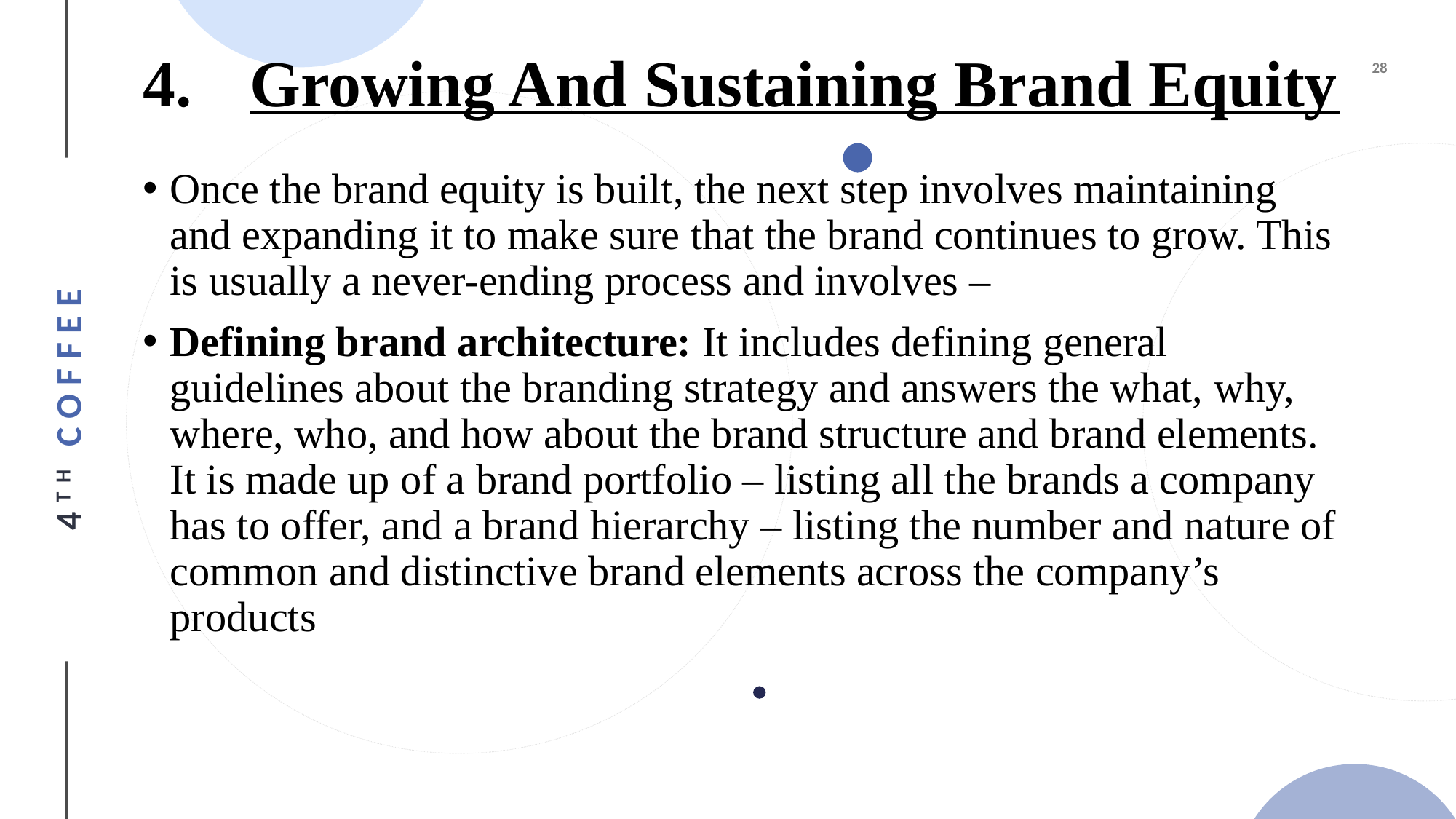

# 4.	Growing And Sustaining Brand Equity
Once the brand equity is built, the next step involves maintaining and expanding it to make sure that the brand continues to grow. This is usually a never-ending process and involves –
Defining brand architecture: It includes defining general guidelines about the branding strategy and answers the what, why, where, who, and how about the brand structure and brand elements. It is made up of a brand portfolio – listing all the brands a company has to offer, and a brand hierarchy – listing the number and nature of common and distinctive brand elements across the company’s products